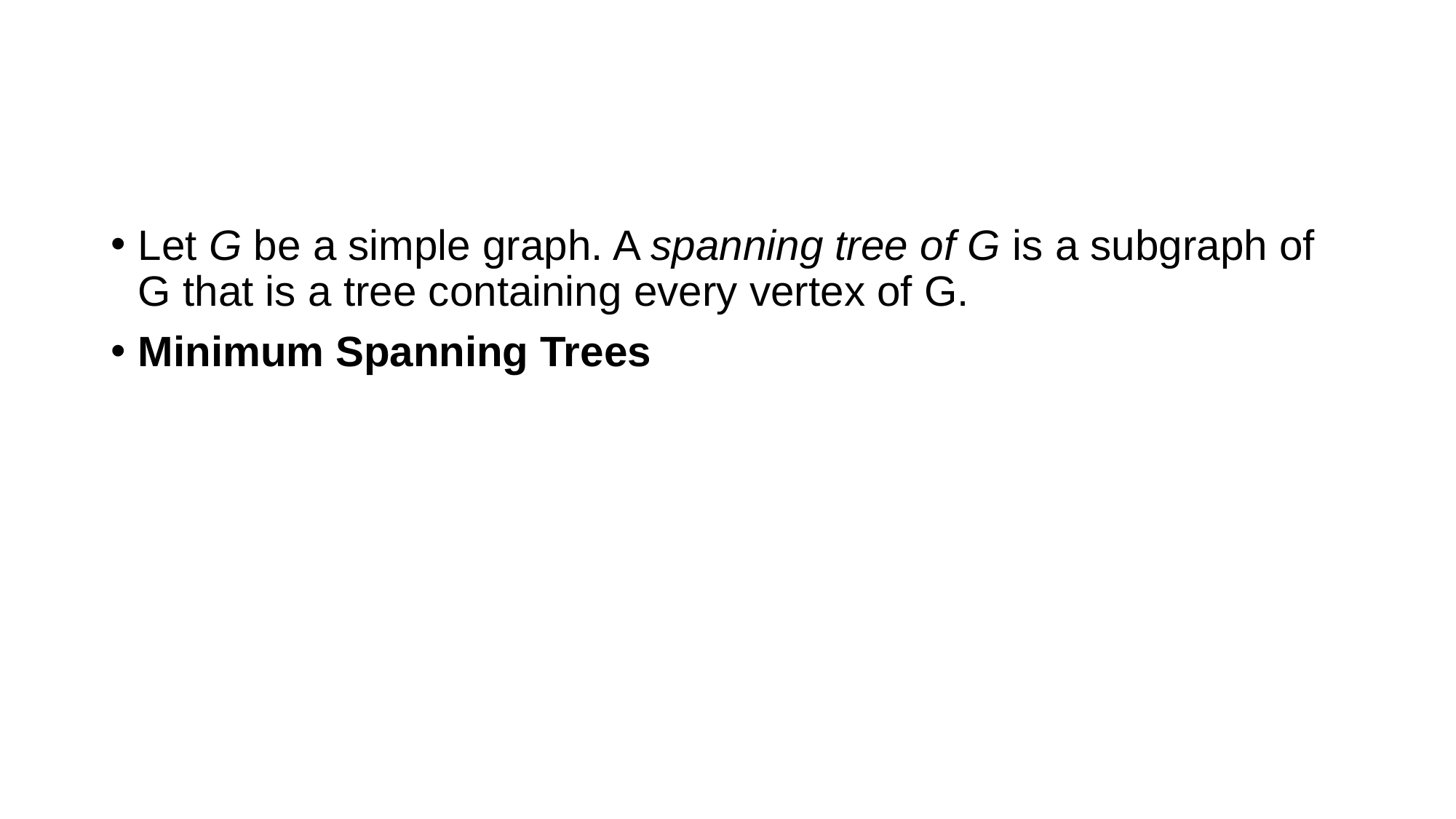

#
Let G be a simple graph. A spanning tree of G is a subgraph of G that is a tree containing every vertex of G.
Minimum Spanning Trees